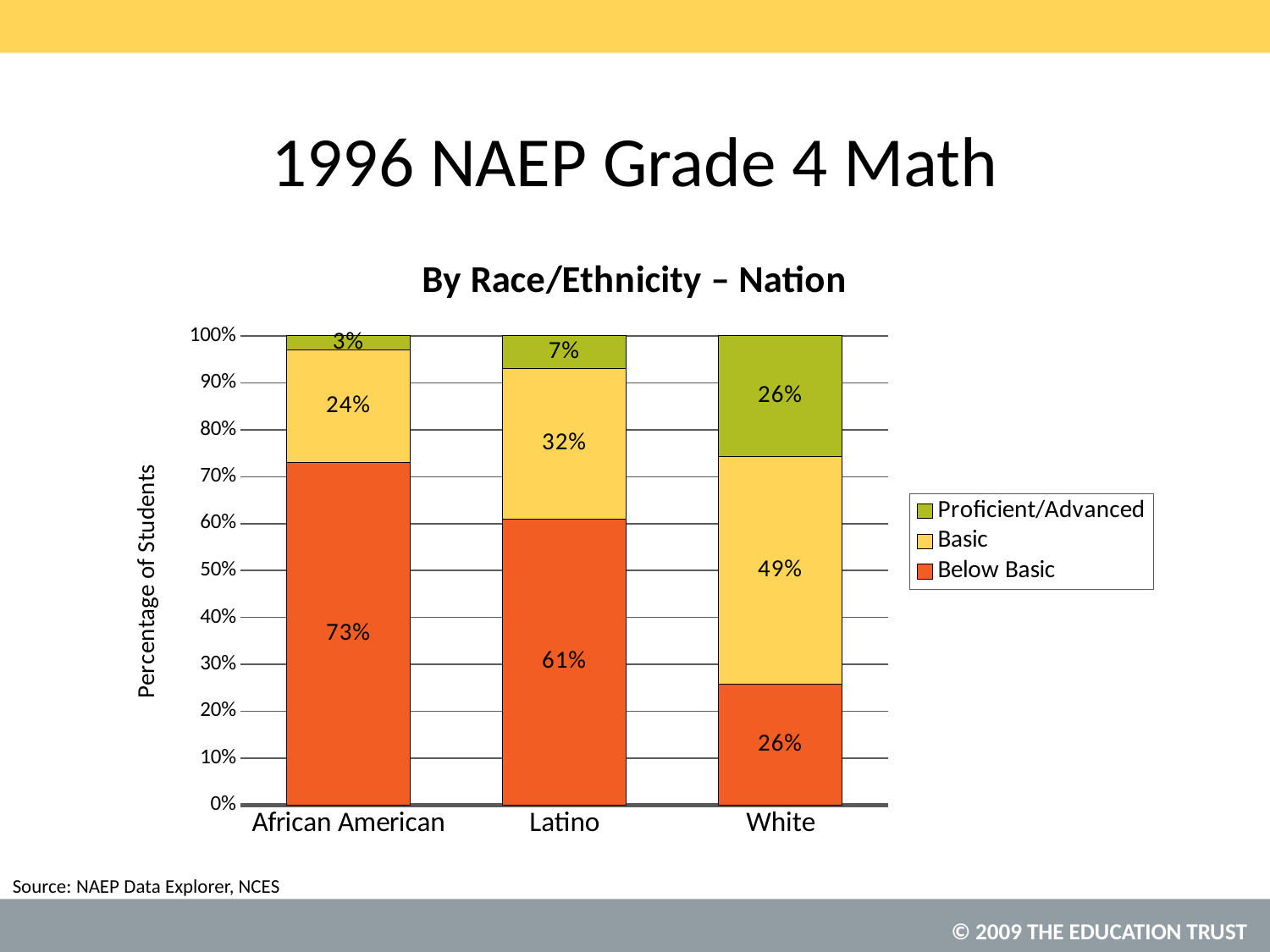

# 1996 NAEP Grade 4 Math

### Chart: By Race/Ethnicity – Nation

| Category | Below Basic | Basic | Proficient/Advanced |
|---|---|---|---|
| African American | 0.7300000000000006 | 0.2400000000000002 | 0.030000000000000002 |
| Latino | 0.6100000000000007 | 0.32000000000000267 | 0.07000000000000002 |
| White | 0.26 | 0.4900000000000003 | 0.26 |
NAEP Data Explorer, NCES